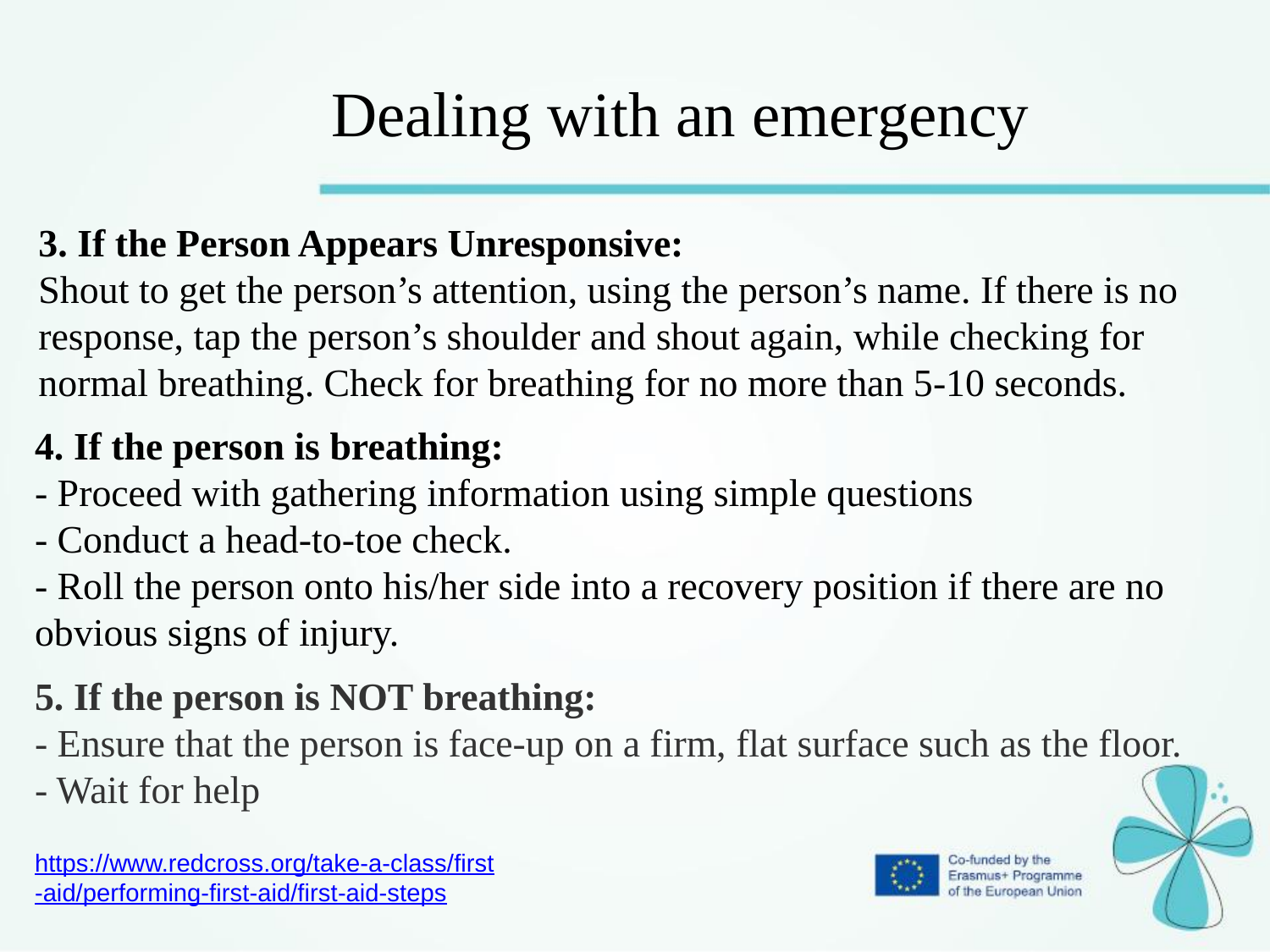

Dealing with an emergency
3. If the Person Appears Unresponsive:
Shout to get the person’s attention, using the person’s name. If there is no response, tap the person’s shoulder and shout again, while checking for normal breathing. Check for breathing for no more than 5-10 seconds.
4. If the person is breathing:
- Proceed with gathering information using simple questions
- Conduct a head-to-toe check.
- Roll the person onto his/her side into a recovery position if there are no obvious signs of injury.
5. If the person is NOT breathing:
- Ensure that the person is face-up on a firm, flat surface such as the floor.
- Wait for help
https://www.redcross.org/take-a-class/first-aid/performing-first-aid/first-aid-steps